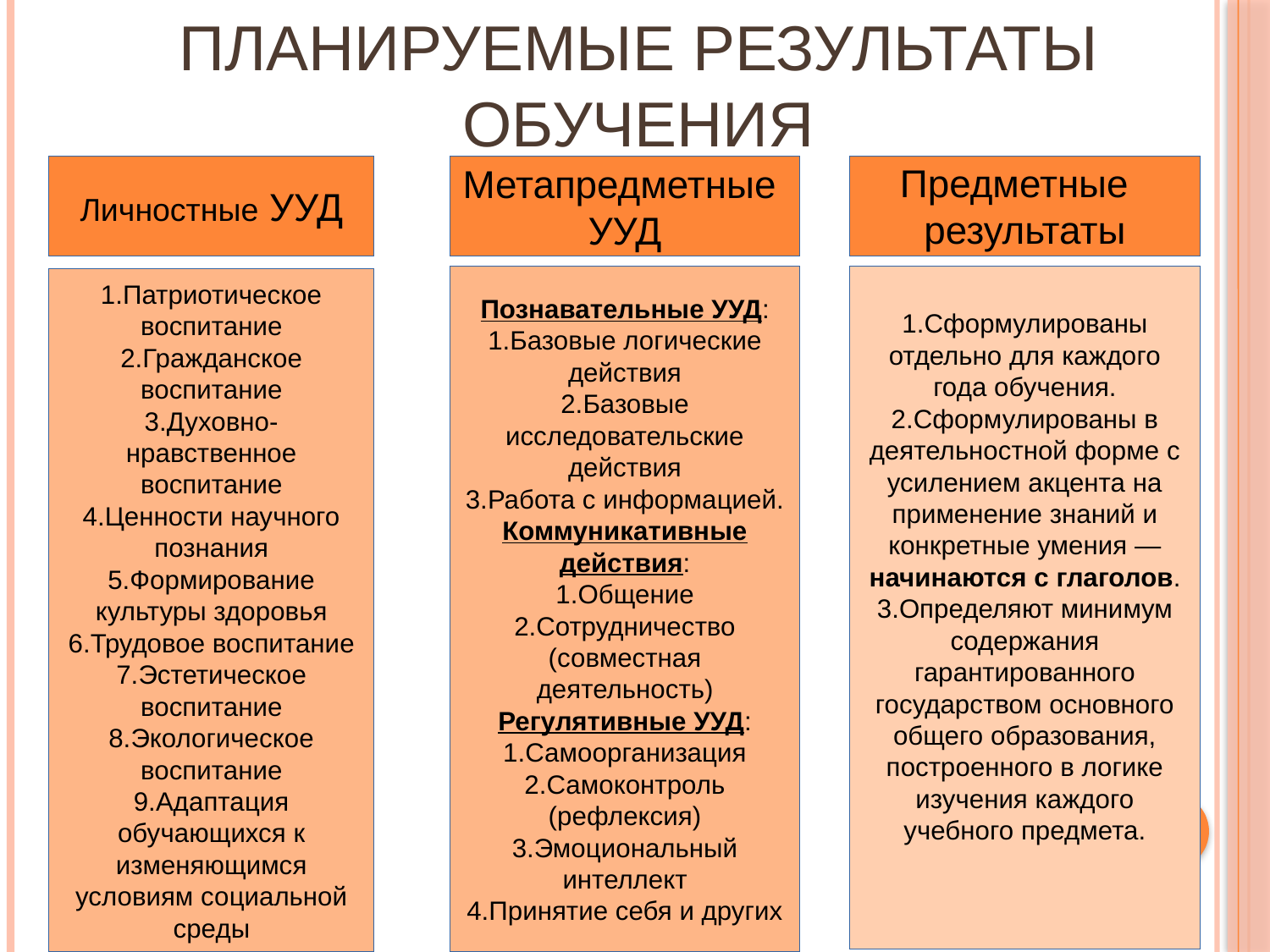

# Планируемые результаты обучения
Предметные
результаты
Личностные УУД
Метапредметные  УУД
Познавательные УУД:
1.Базовые логические действия
2.Базовые исследовательские действия
3.Работа с информацией.
Коммуникативные действия:
1.Общение
2.Сотрудничество (совместная деятельность)
Регулятивные УУД:
1.Самоорганизация
2.Самоконтроль (рефлексия)
3.Эмоциональный интеллект
4.Принятие себя и других
1.Сформулированы отдельно для каждого года обучения.
2.Сформулированы в деятельностной форме с усилением акцента на применение знаний и конкретные умения — начинаются с глаголов.
3.Определяют минимум содержания гарантированного государством основного общего образования, построенного в логике изучения каждого учебного предмета.

1.Патриотическое воспитание
2.Гражданское воспитание
3.Духовно-нравственное воспитание
4.Ценности научного познания
5.Формирование культуры здоровья
6.Трудовое воспитание
7.Эстетическое воспитание
8.Экологическое воспитание
9.Адаптация обучающихся к изменяющимся условиям социальной среды